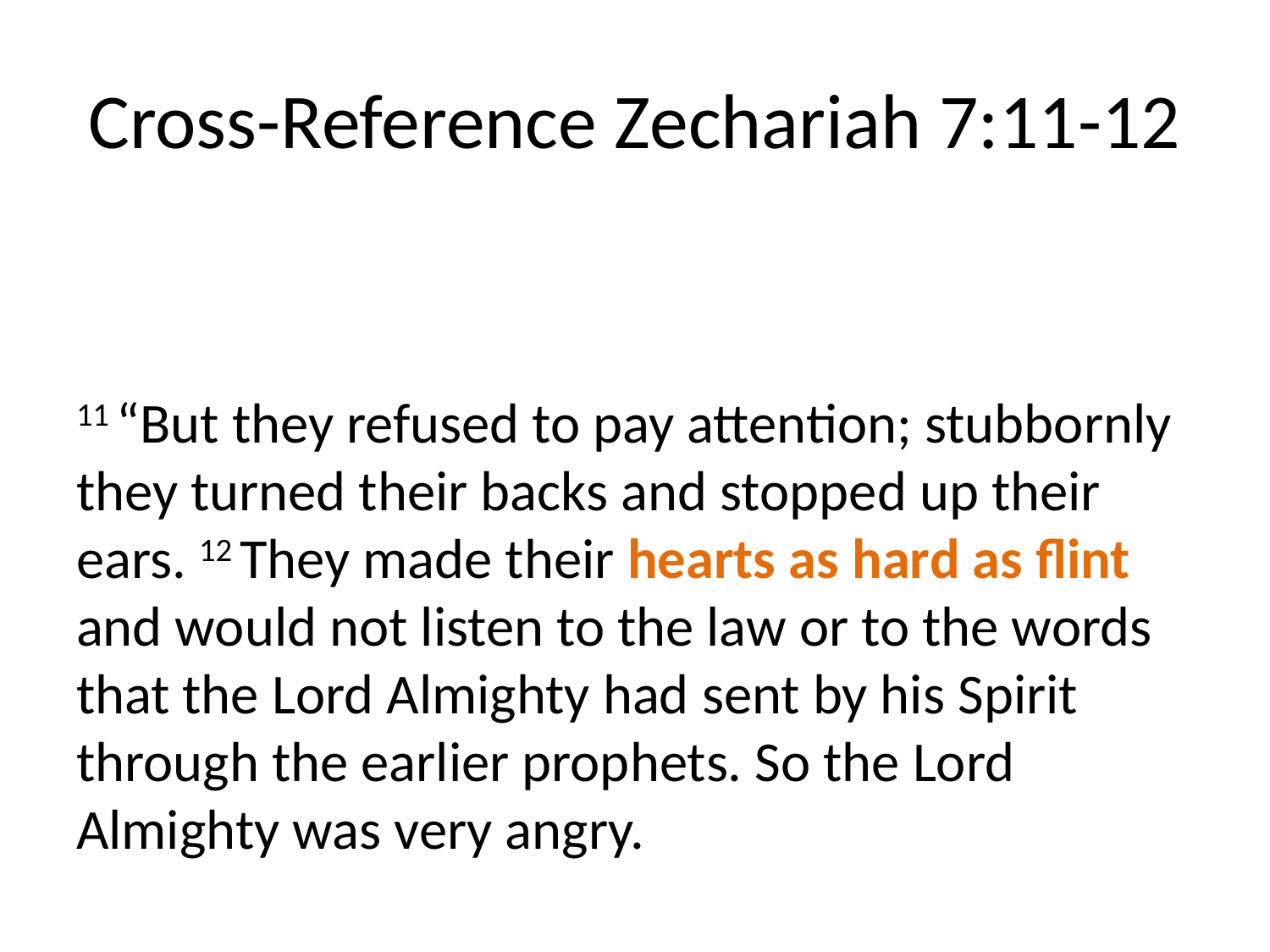

# Cross-Reference Zechariah 7:11-12

11 “But they refused to pay attention; stubbornly they turned their backs and stopped up their ears. 12 They made their hearts as hard as flint and would not listen to the law or to the words that the Lord Almighty had sent by his Spirit through the earlier prophets. So the Lord Almighty was very angry.